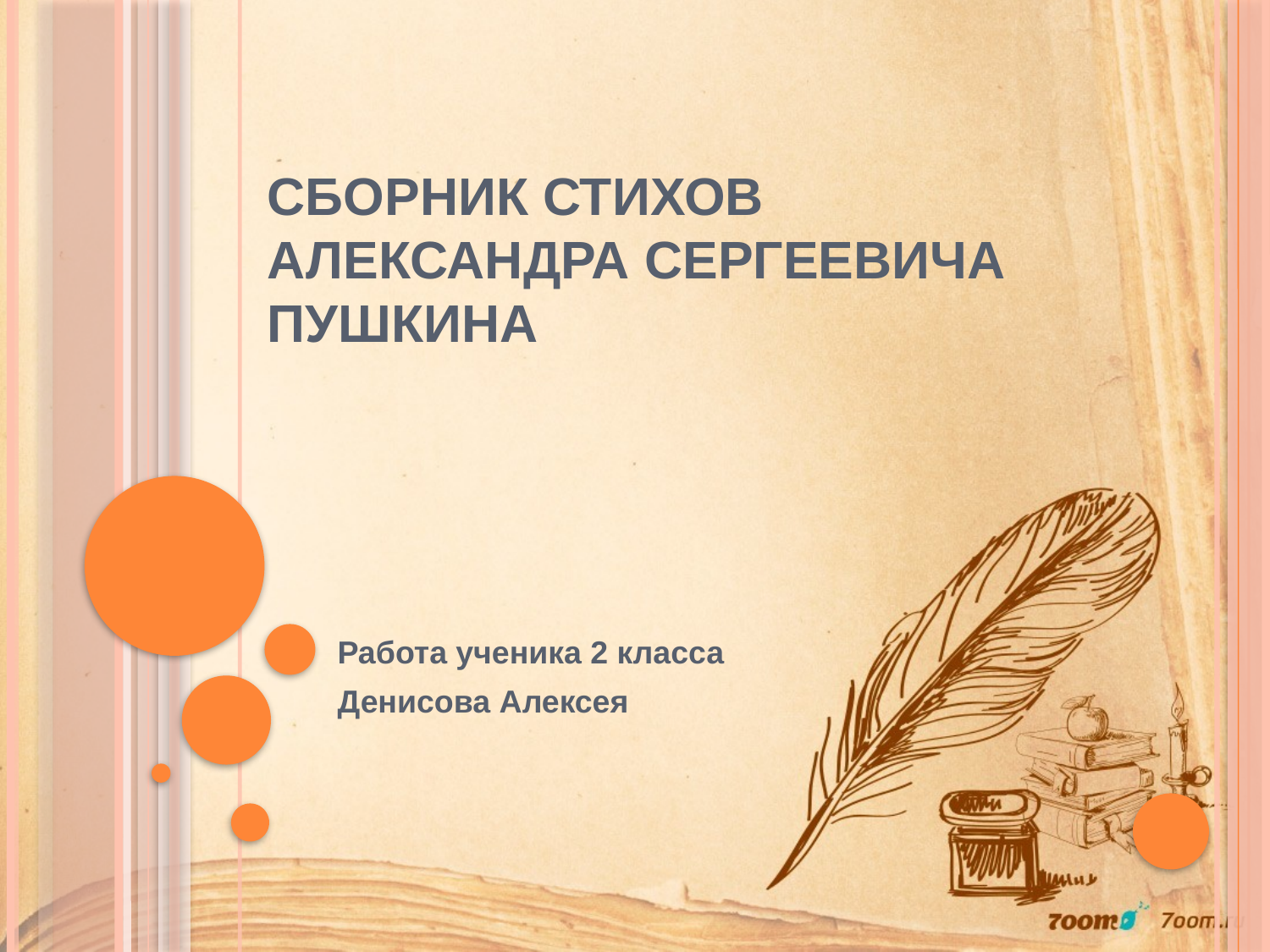

# Сборник стихов Александра Сергеевича Пушкина
Работа ученика 2 класса
Денисова Алексея